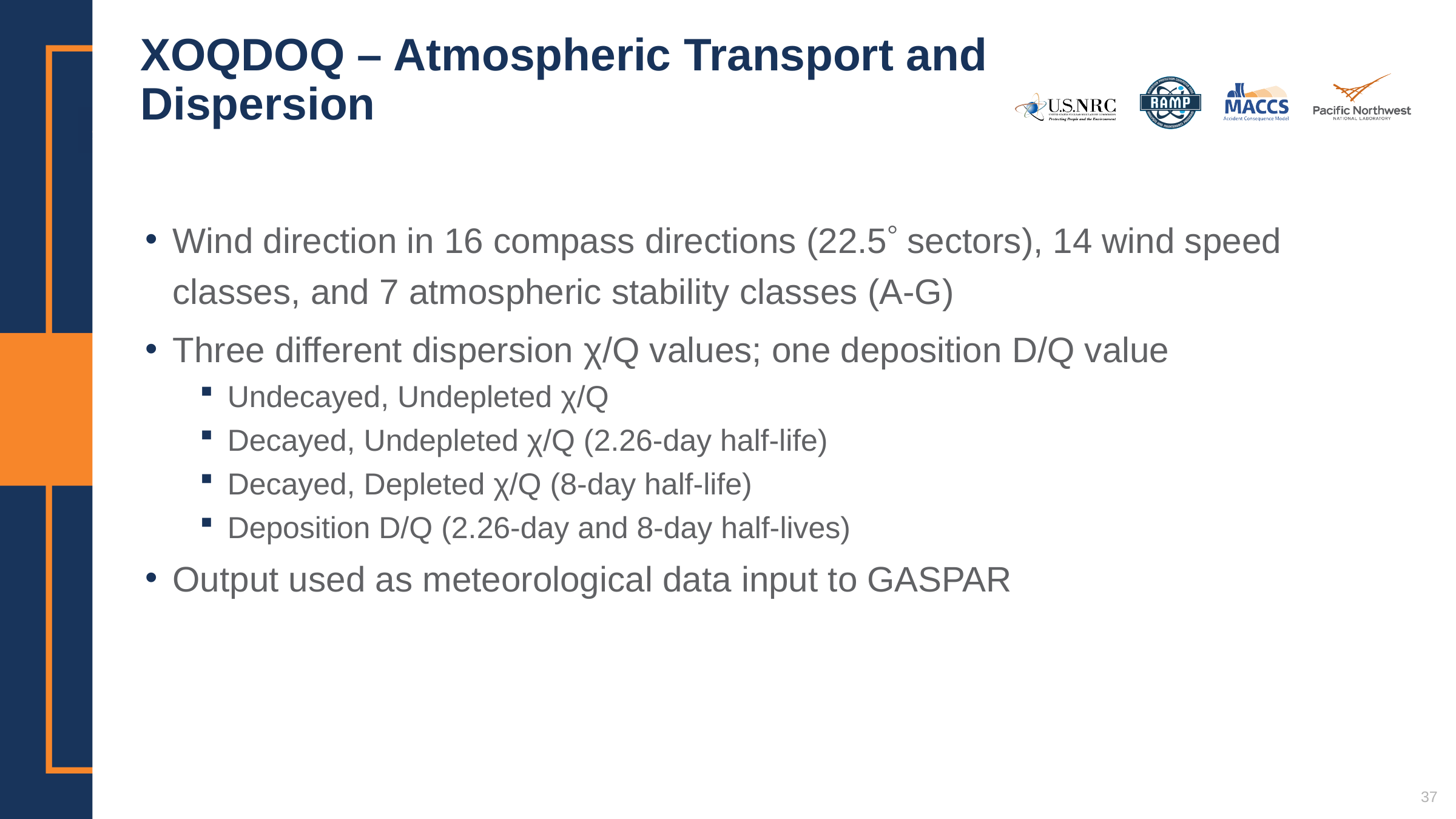

# XOQDOQ – Atmospheric Transport and Dispersion
Wind direction in 16 compass directions (22.5° sectors), 14 wind speed classes, and 7 atmospheric stability classes (A-G)
Three different dispersion χ/Q values; one deposition D/Q value
Undecayed, Undepleted χ/Q
Decayed, Undepleted χ/Q (2.26-day half-life)
Decayed, Depleted χ/Q (8-day half-life)
Deposition D/Q (2.26-day and 8-day half-lives)
Output used as meteorological data input to GASPAR
37